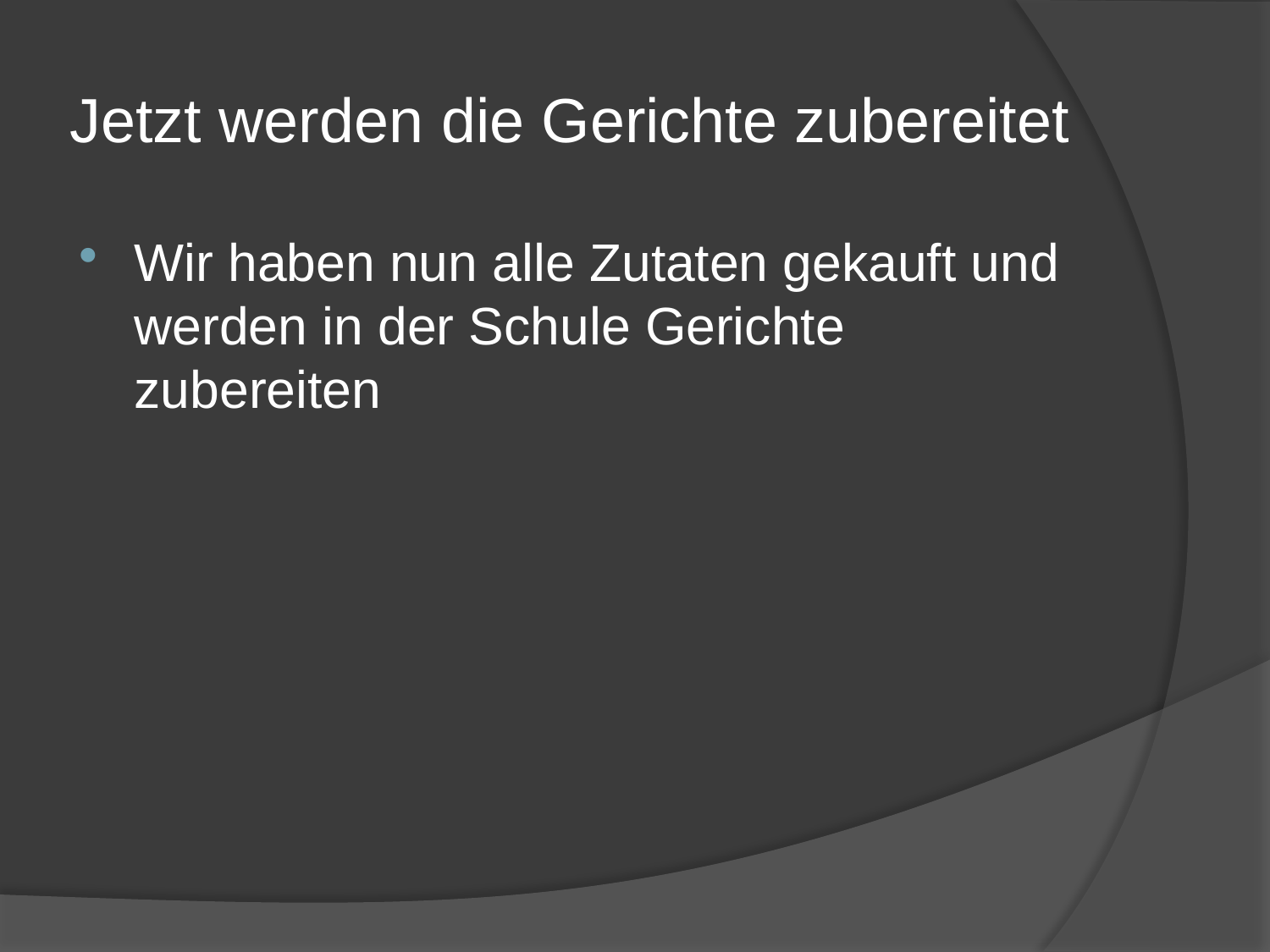

# Jetzt werden die Gerichte zubereitet
Wir haben nun alle Zutaten gekauft und werden in der Schule Gerichte zubereiten